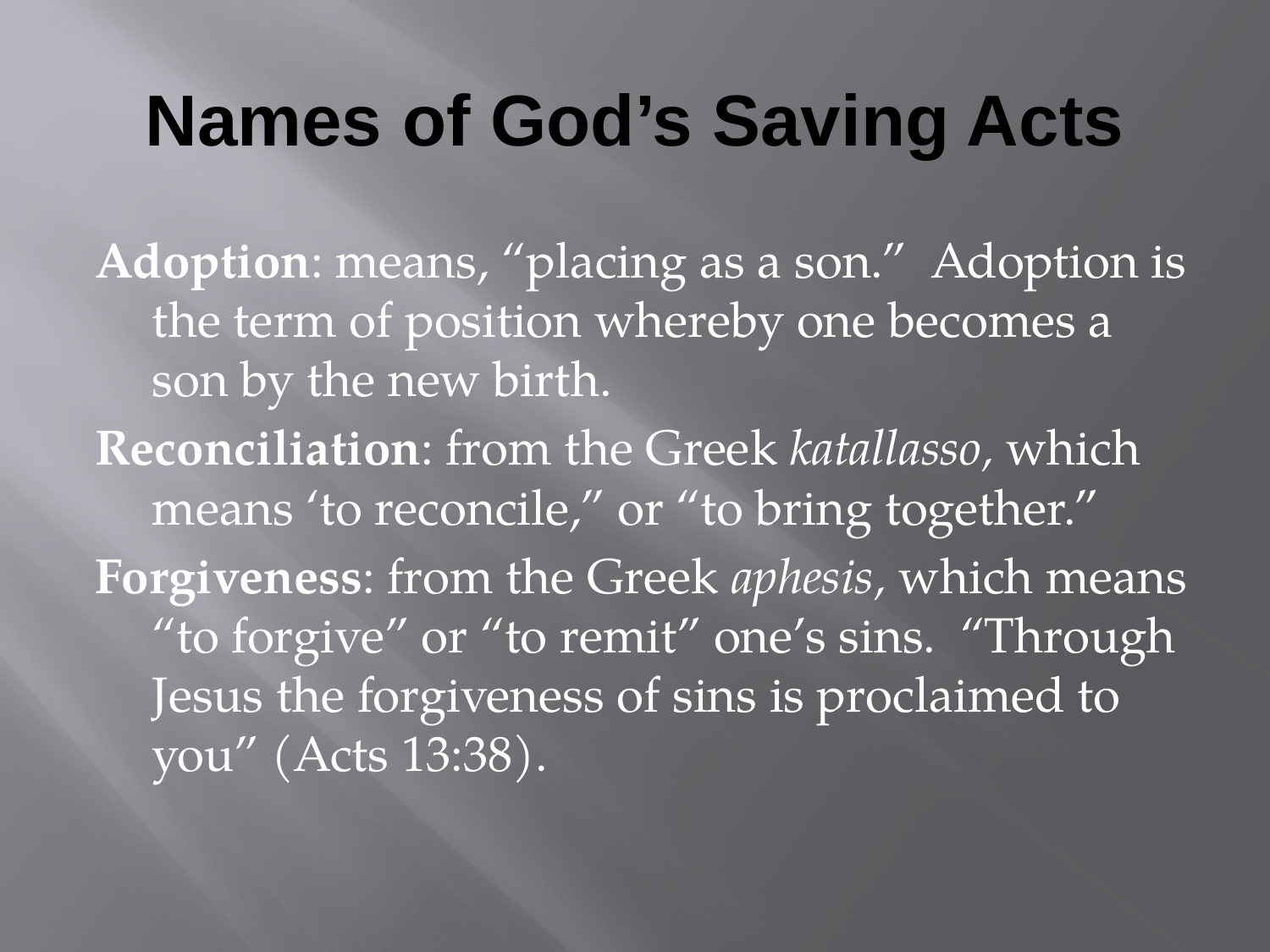

# Names of God’s Saving Acts
Adoption: means, “placing as a son.”  Adoption is the term of position whereby one becomes a son by the new birth.
Reconciliation: from the Greek katallasso, which means ‘to reconcile,” or “to bring together.”
Forgiveness: from the Greek aphesis, which means “to forgive” or “to remit” one’s sins.  “Through Jesus the forgiveness of sins is proclaimed to you” (Acts 13:38).